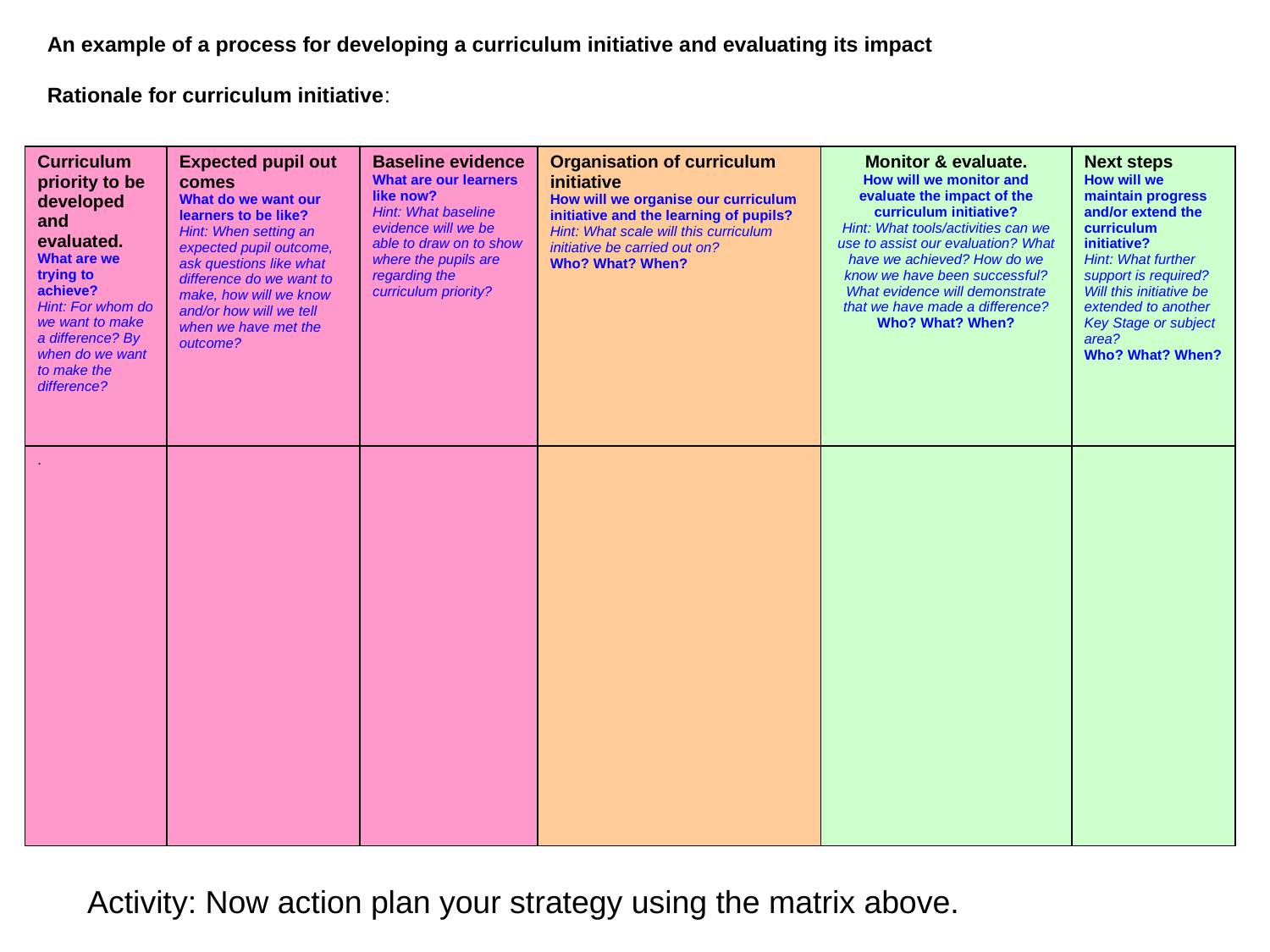

An example of a process for developing a curriculum initiative and evaluating its impact

Rationale for curriculum initiative:

| Curriculum priority to be developed and evaluated. What are we trying to achieve? Hint: For whom do we want to make a difference? By when do we want to make the difference? | Expected pupil out comes What do we want our learners to be like? Hint: When setting an expected pupil outcome, ask questions like what difference do we want to make, how will we know and/or how will we tell when we have met the outcome? | Baseline evidence What are our learners like now? Hint: What baseline evidence will we be able to draw on to show where the pupils are regarding the curriculum priority? | Organisation of curriculum initiative How will we organise our curriculum initiative and the learning of pupils? Hint: What scale will this curriculum initiative be carried out on? Who? What? When? | Monitor & evaluate. How will we monitor and evaluate the impact of the curriculum initiative? Hint: What tools/activities can we use to assist our evaluation? What have we achieved? How do we know we have been successful? What evidence will demonstrate that we have made a difference? Who? What? When? | Next steps How will we maintain progress and/or extend the curriculum initiative? Hint: What further support is required? Will this initiative be extended to another Key Stage or subject area? Who? What? When? |
| --- | --- | --- | --- | --- | --- |
| . |  |  |  |  |  |

Activity: Now action plan your strategy using the matrix above.